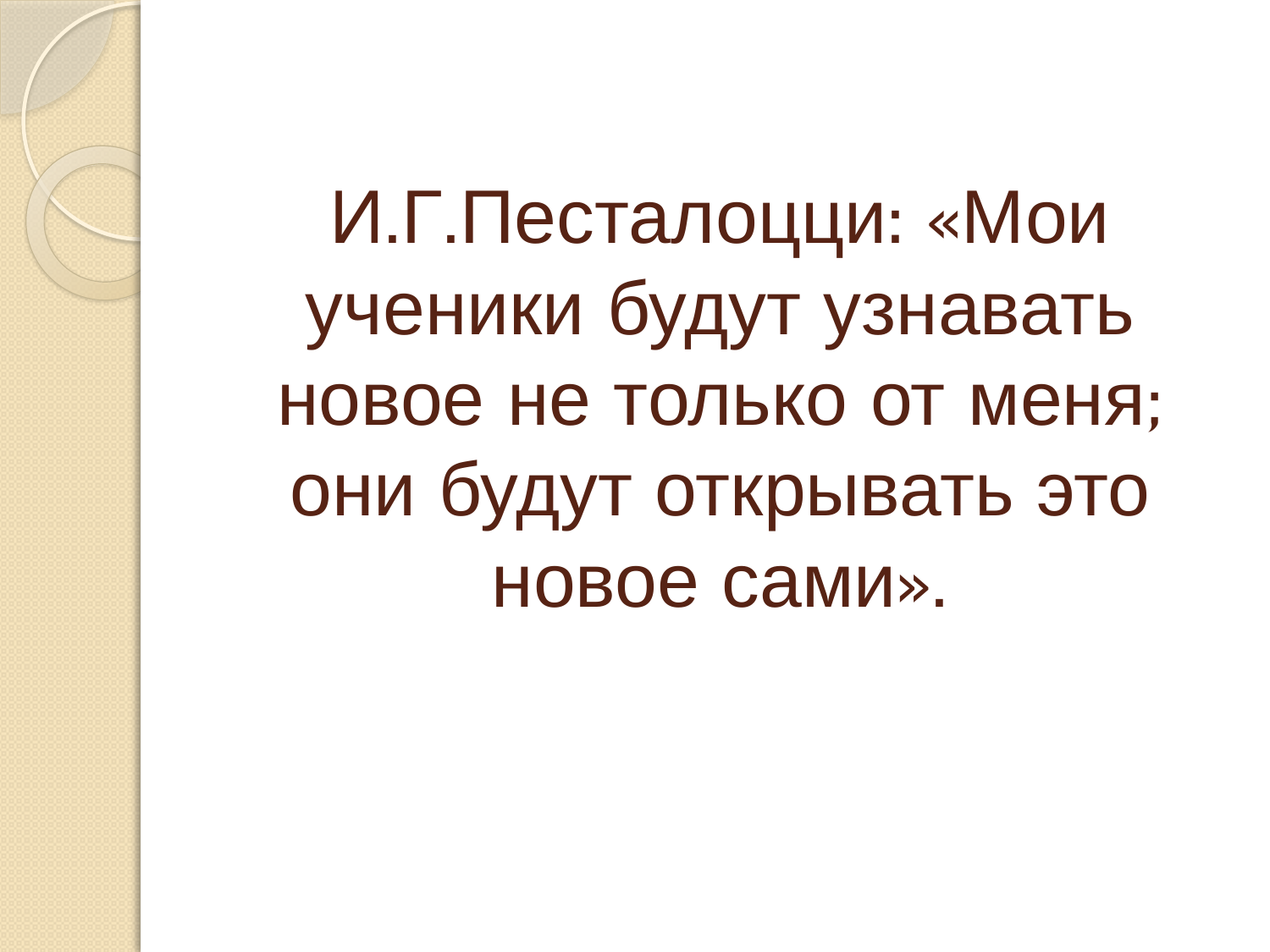

# И.Г.Песталоцци: «Мои ученики будут узнавать новое не только от меня; они будут открывать это новое сами».